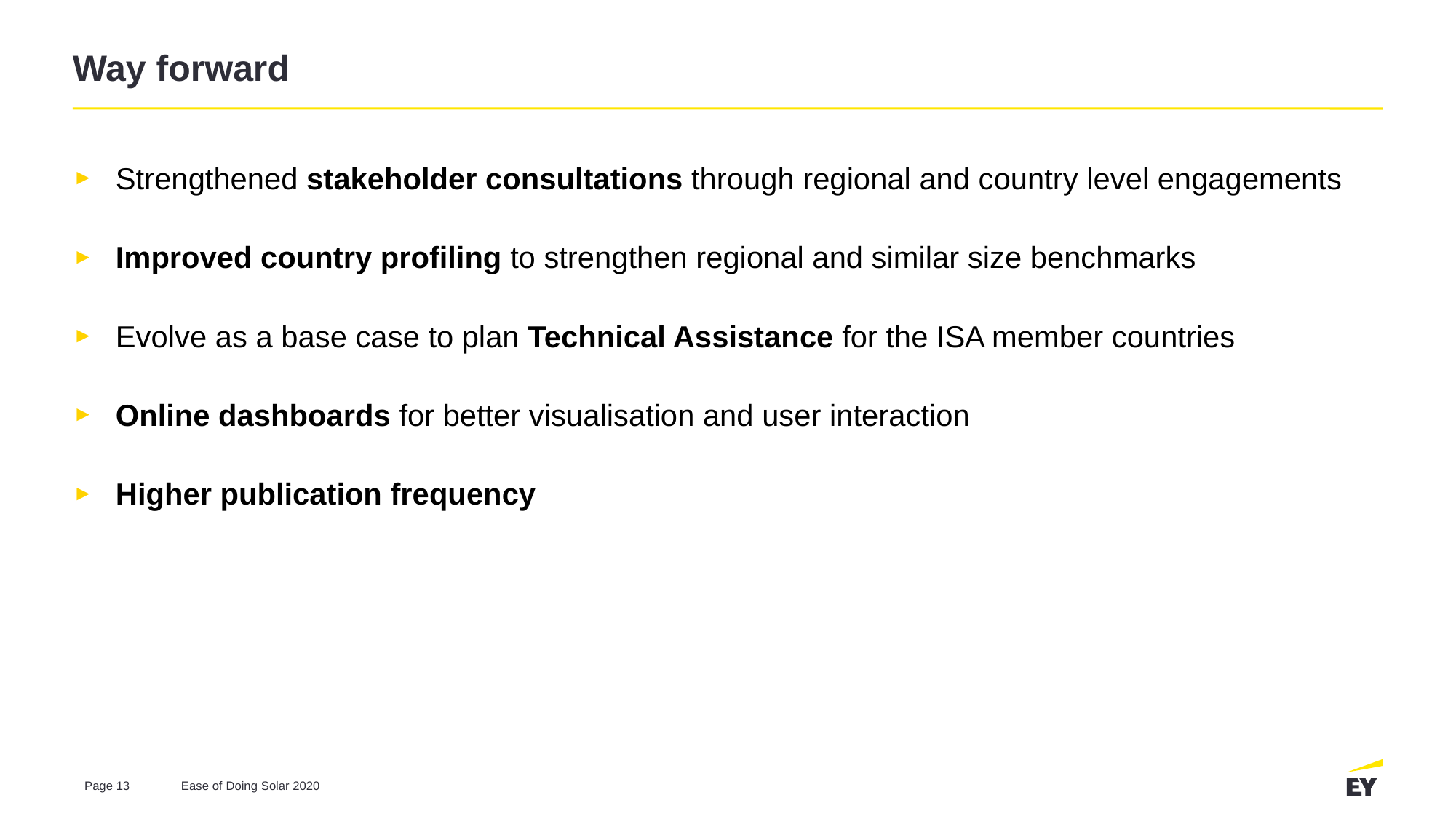

# Way forward
Strengthened stakeholder consultations through regional and country level engagements
Improved country profiling to strengthen regional and similar size benchmarks
Evolve as a base case to plan Technical Assistance for the ISA member countries
Online dashboards for better visualisation and user interaction
Higher publication frequency
Ease of Doing Solar 2020
Page 13